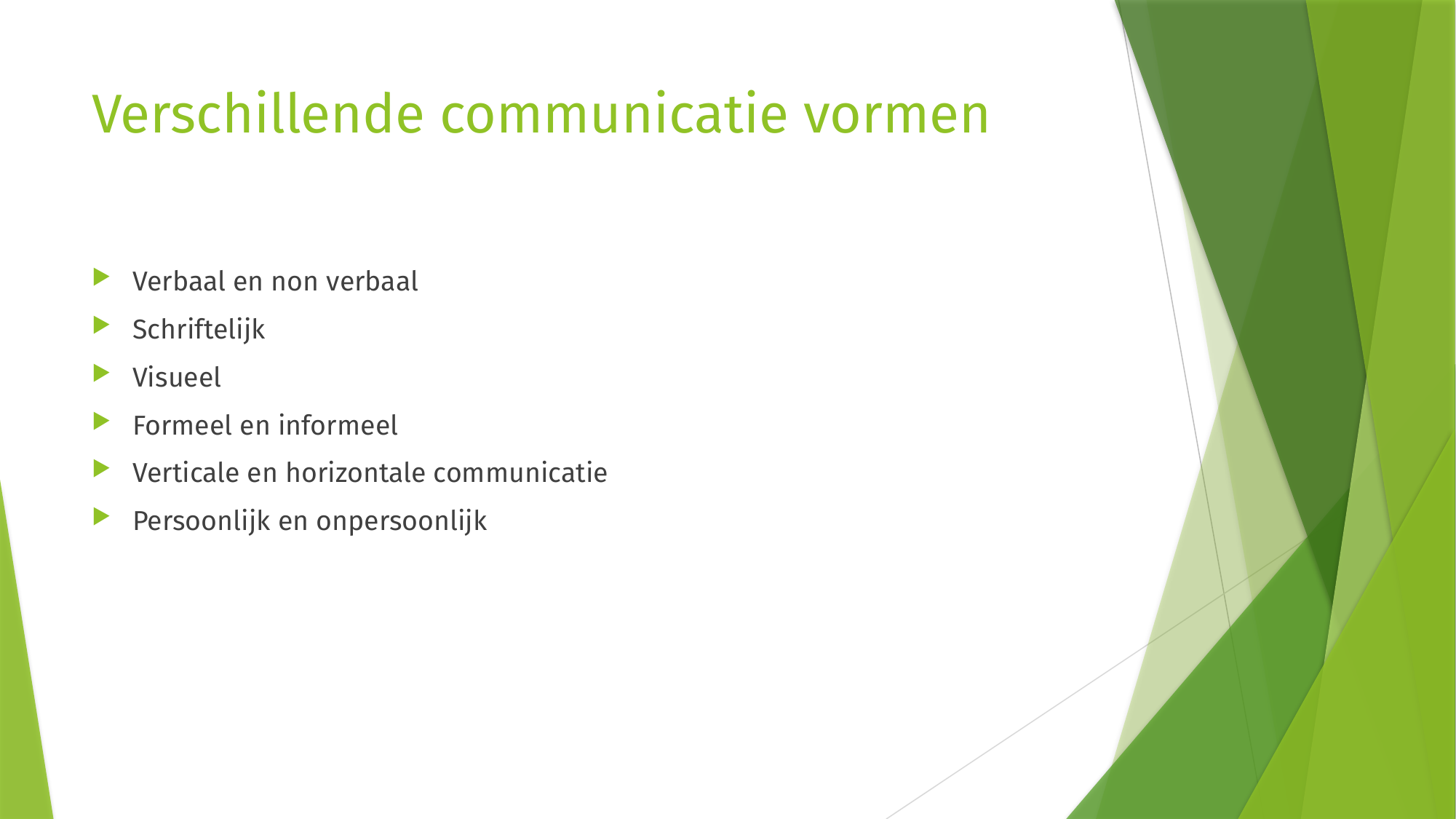

# Verschillende communicatie vormen
Verbaal en non verbaal
Schriftelijk
Visueel
Formeel en informeel
Verticale en horizontale communicatie
Persoonlijk en onpersoonlijk